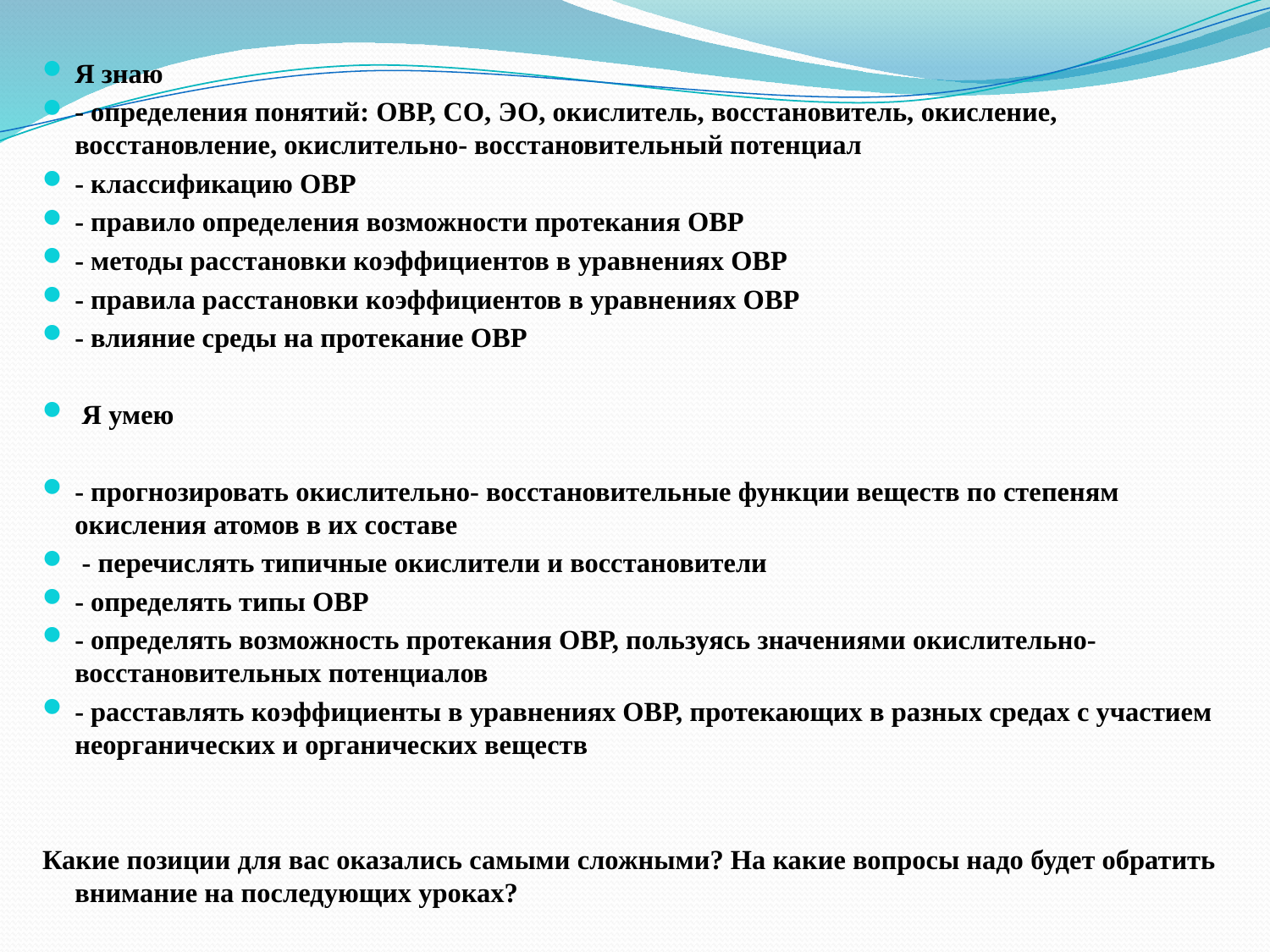

#
Я знаю
- определения понятий: ОВР, СО, ЭО, окислитель, восстановитель, окисление, восстановление, окислительно- восстановительный потенциал
- классификацию ОВР
- правило определения возможности протекания ОВР
- методы расстановки коэффициентов в уравнениях ОВР
- правила расстановки коэффициентов в уравнениях ОВР
- влияние среды на протекание ОВР

 Я умею

- прогнозировать окислительно- восстановительные функции веществ по степеням окисления атомов в их составе
 - перечислять типичные окислители и восстановители
- определять типы ОВР
- определять возможность протекания ОВР, пользуясь значениями окислительно- восстановительных потенциалов
- расставлять коэффициенты в уравнениях ОВР, протекающих в разных средах с участием неорганических и органических веществ

Какие позиции для вас оказались самыми сложными? На какие вопросы надо будет обратить внимание на последующих уроках?